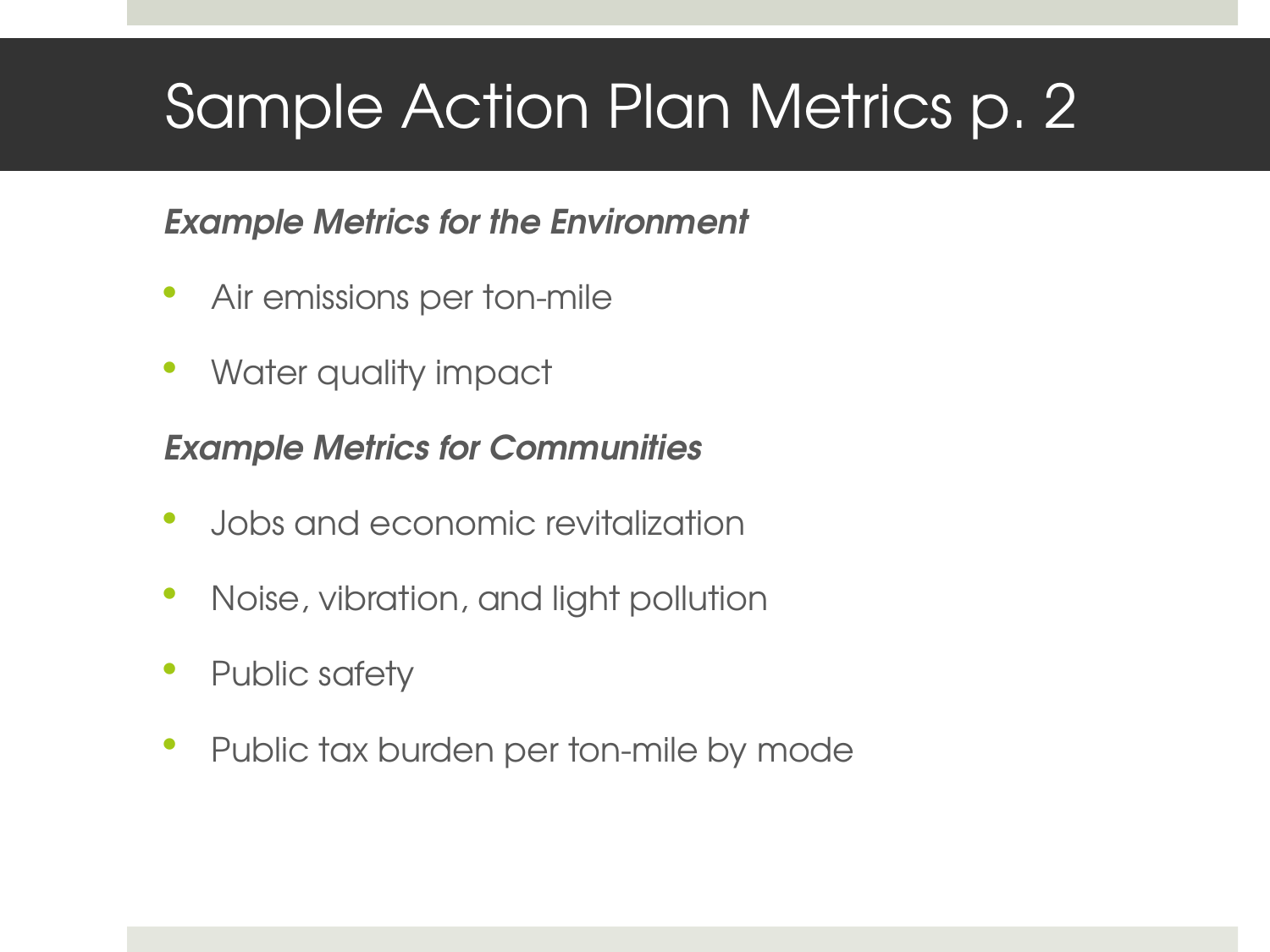

# Sample Action Plan Metrics p. 2
Example Metrics for the Environment
Air emissions per ton-mile
Water quality impact
Example Metrics for Communities
Jobs and economic revitalization
Noise, vibration, and light pollution
Public safety
Public tax burden per ton-mile by mode